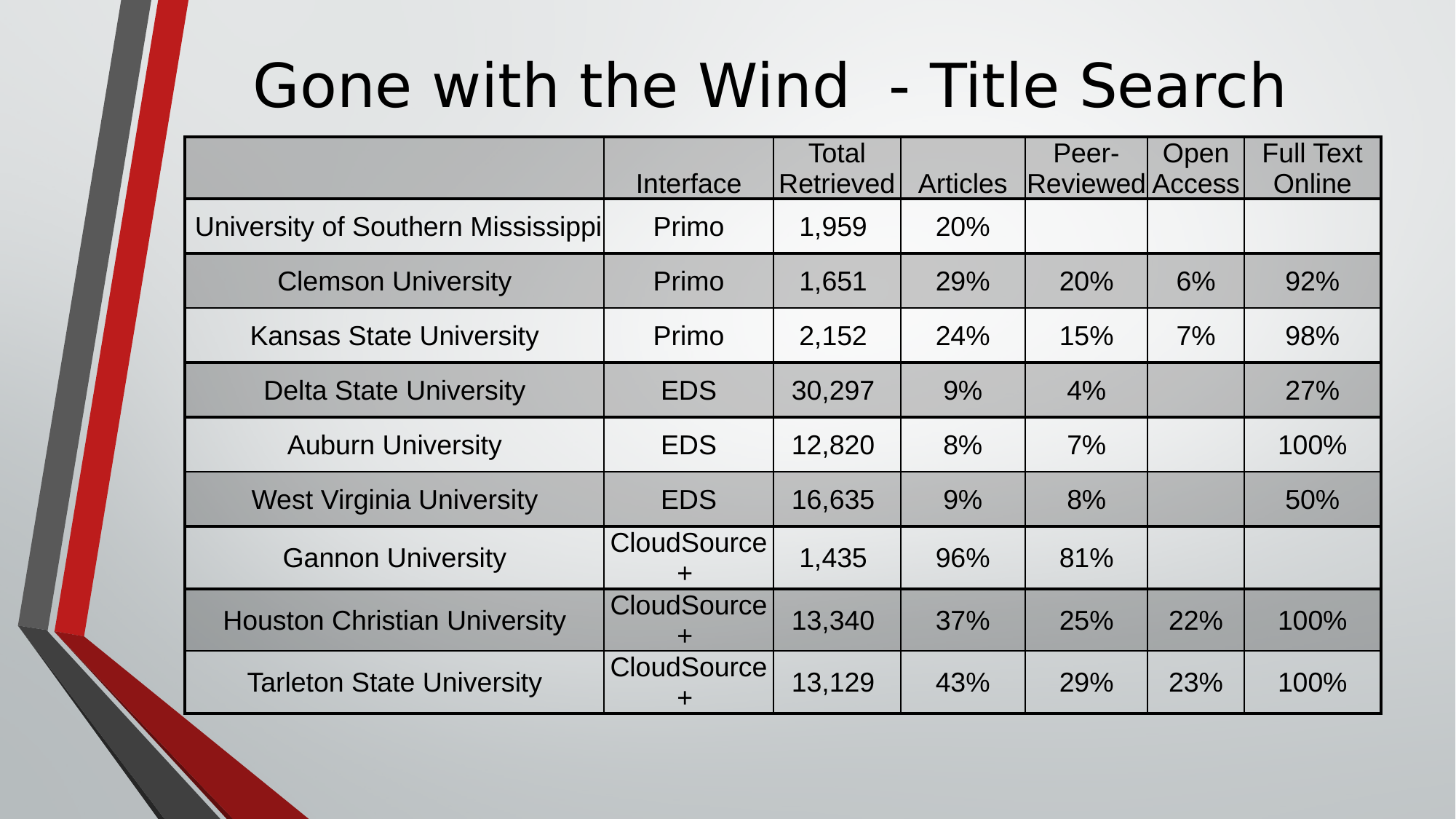

# Gone with the Wind  - Title Search
|  | Interface | Total Retrieved | Articles | Peer-Reviewed | Open Access | Full Text Online |
| --- | --- | --- | --- | --- | --- | --- |
| University of Southern Mississippi | Primo | 1,959 | 20% |  |  |  |
| Clemson University | Primo | 1,651 | 29% | 20% | 6% | 92% |
| Kansas State University | Primo | 2,152 | 24% | 15% | 7% | 98% |
| Delta State University | EDS | 30,297 | 9% | 4% |  | 27% |
| Auburn University | EDS | 12,820 | 8% | 7% |  | 100% |
| West Virginia University | EDS | 16,635 | 9% | 8% |  | 50% |
| Gannon University | CloudSource+ | 1,435 | 96% | 81% |  |  |
| Houston Christian University | CloudSource+ | 13,340 | 37% | 25% | 22% | 100% |
| Tarleton State University | CloudSource+ | 13,129 | 43% | 29% | 23% | 100% |